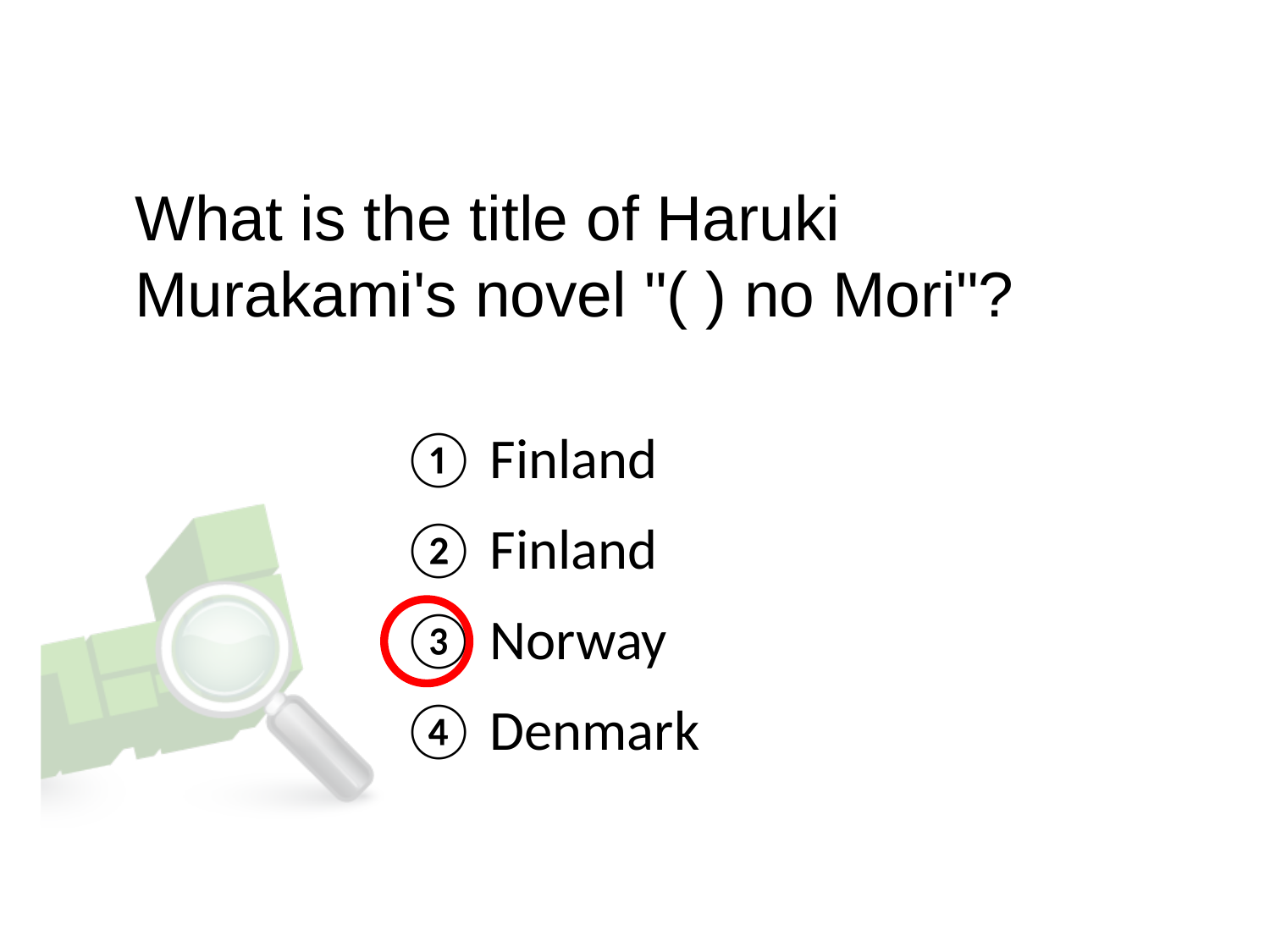

What is the title of Haruki Murakami's novel "( ) no Mori"?
① Finland
② Finland
③ Norway
④ Denmark